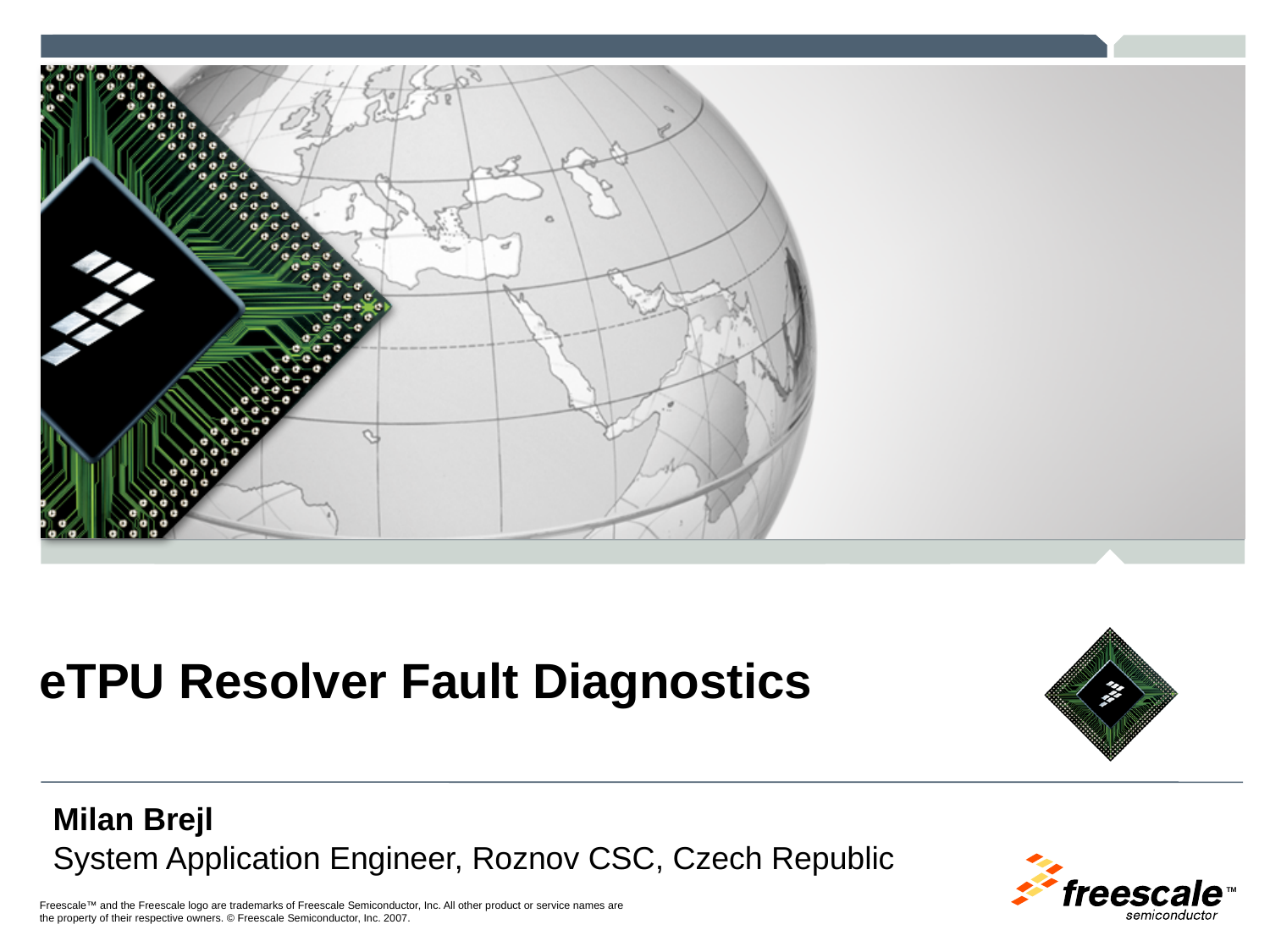

# eTPU Resolver Fault Diagnostics
Milan Brejl
System Application Engineer, Roznov CSC, Czech Republic